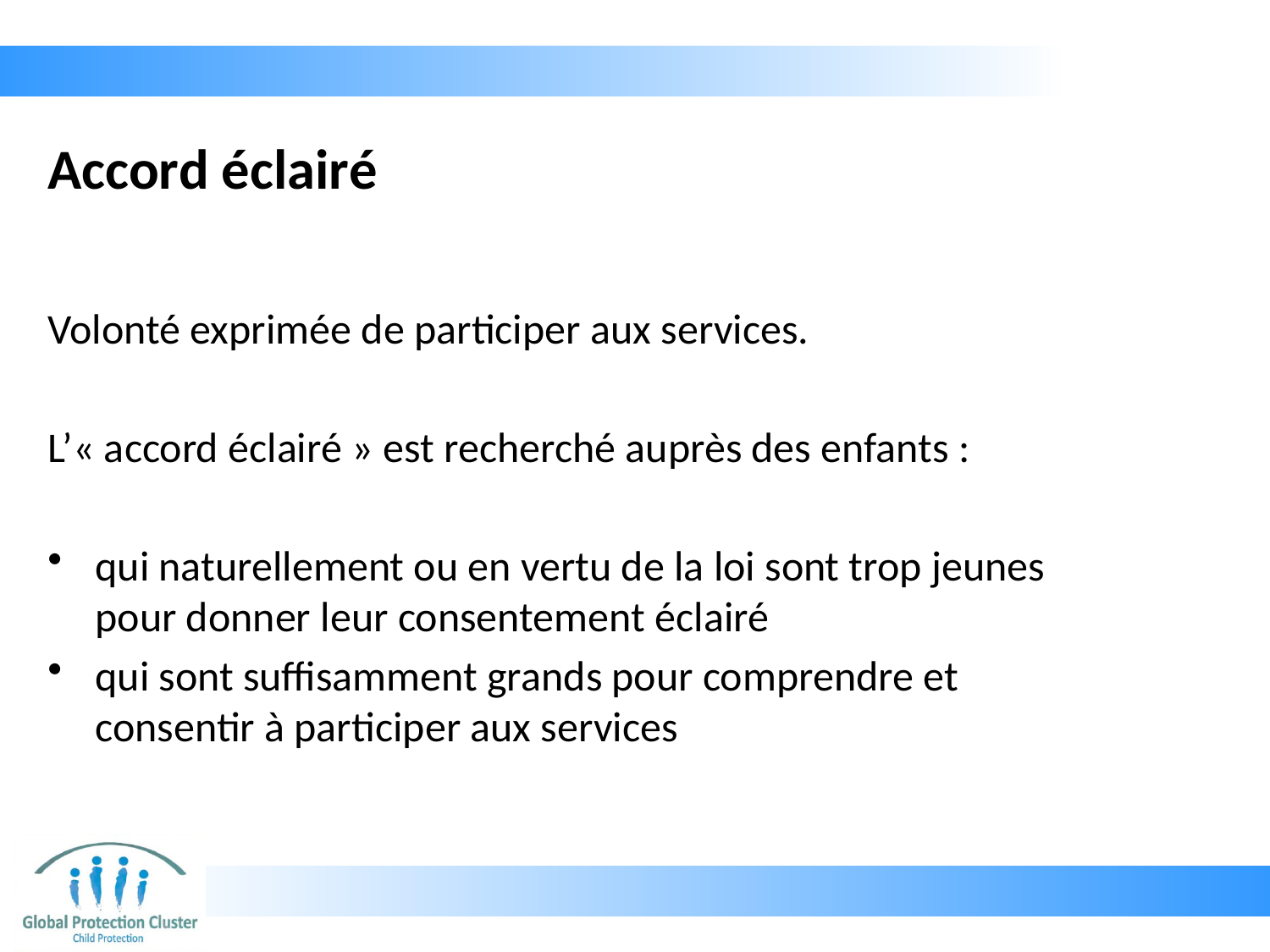

# Accord éclairé

Volonté exprimée de participer aux services.

L’« accord éclairé » est recherché auprès des enfants :

qui naturellement ou en vertu de la loi sont trop jeunes pour donner leur consentement éclairé
qui sont suffisamment grands pour comprendre et consentir à participer aux services